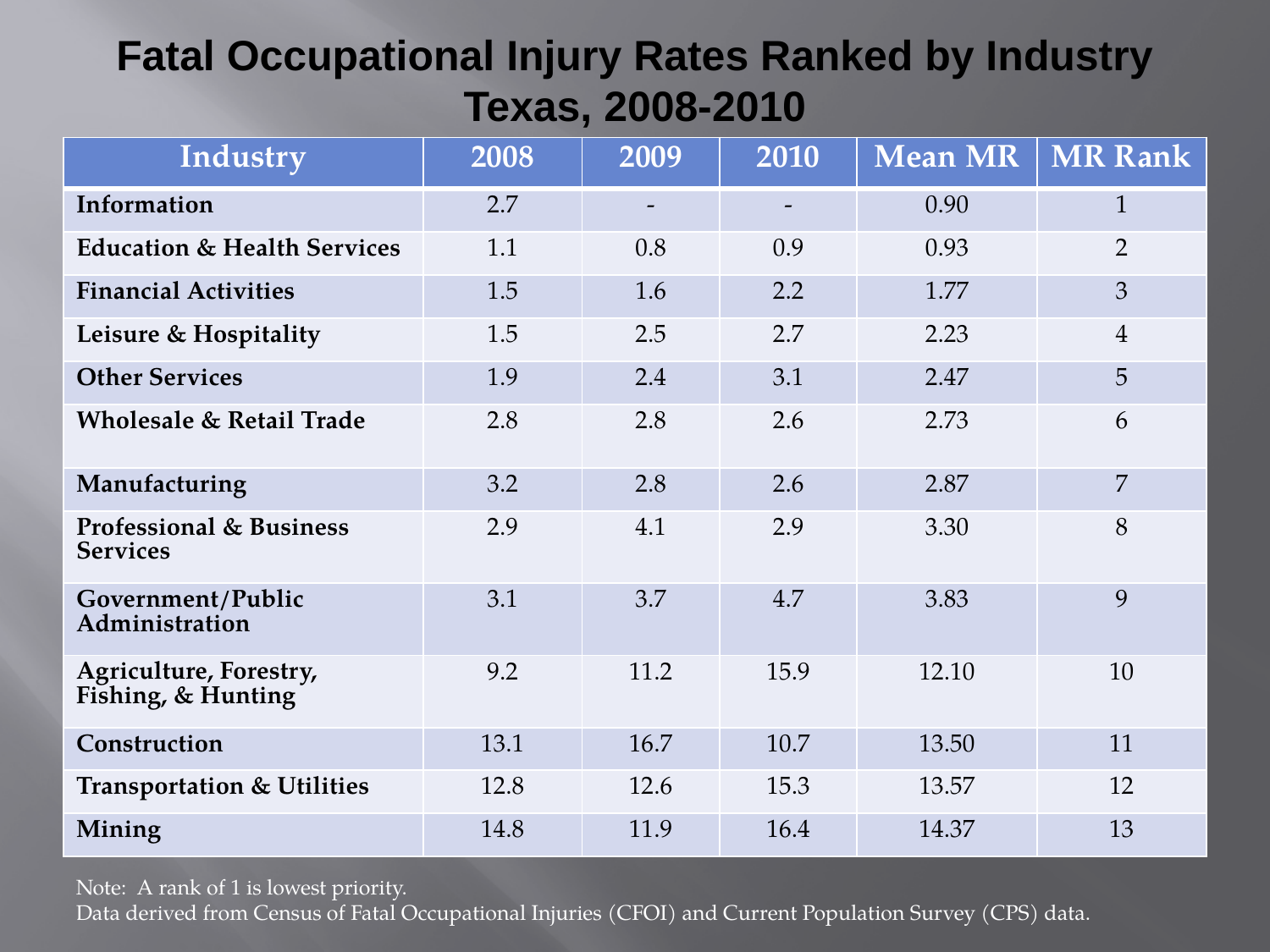

# Fatal Occupational Injury Rates Ranked by Industry Texas, 2008-2010
| Industry | 2008 | 2009 | 2010 | Mean MR | MR Rank |
| --- | --- | --- | --- | --- | --- |
| Information | 2.7 | - | - | 0.90 | 1 |
| Education & Health Services | 1.1 | 0.8 | 0.9 | 0.93 | 2 |
| Financial Activities | 1.5 | 1.6 | 2.2 | 1.77 | 3 |
| Leisure & Hospitality | 1.5 | 2.5 | 2.7 | 2.23 | 4 |
| Other Services | 1.9 | 2.4 | 3.1 | 2.47 | 5 |
| Wholesale & Retail Trade | 2.8 | 2.8 | 2.6 | 2.73 | 6 |
| Manufacturing | 3.2 | 2.8 | 2.6 | 2.87 | 7 |
| Professional & Business Services | 2.9 | 4.1 | 2.9 | 3.30 | 8 |
| Government/Public Administration | 3.1 | 3.7 | 4.7 | 3.83 | 9 |
| Agriculture, Forestry, Fishing, & Hunting | 9.2 | 11.2 | 15.9 | 12.10 | 10 |
| Construction | 13.1 | 16.7 | 10.7 | 13.50 | 11 |
| Transportation & Utilities | 12.8 | 12.6 | 15.3 | 13.57 | 12 |
| Mining | 14.8 | 11.9 | 16.4 | 14.37 | 13 |
Note:  A rank of 1 is lowest priority.
Data derived from Census of Fatal Occupational Injuries (CFOI) and Current Population Survey (CPS) data.